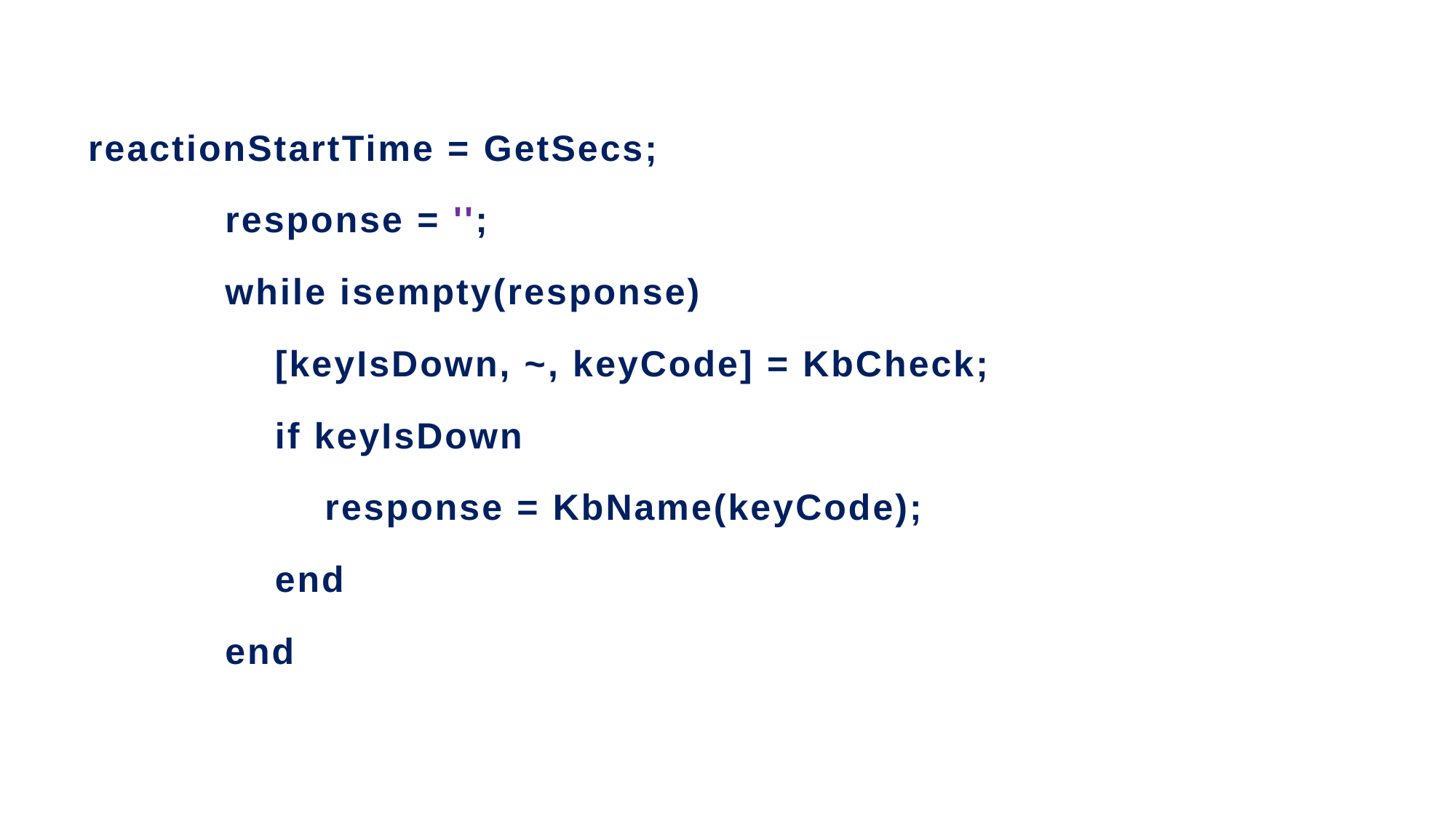

reactionStartTime = GetSecs;
            response = '';
            while isempty(response)
                [keyIsDown, ~, keyCode] = KbCheck;
                if keyIsDown
                    response = KbName(keyCode);
                end
            end